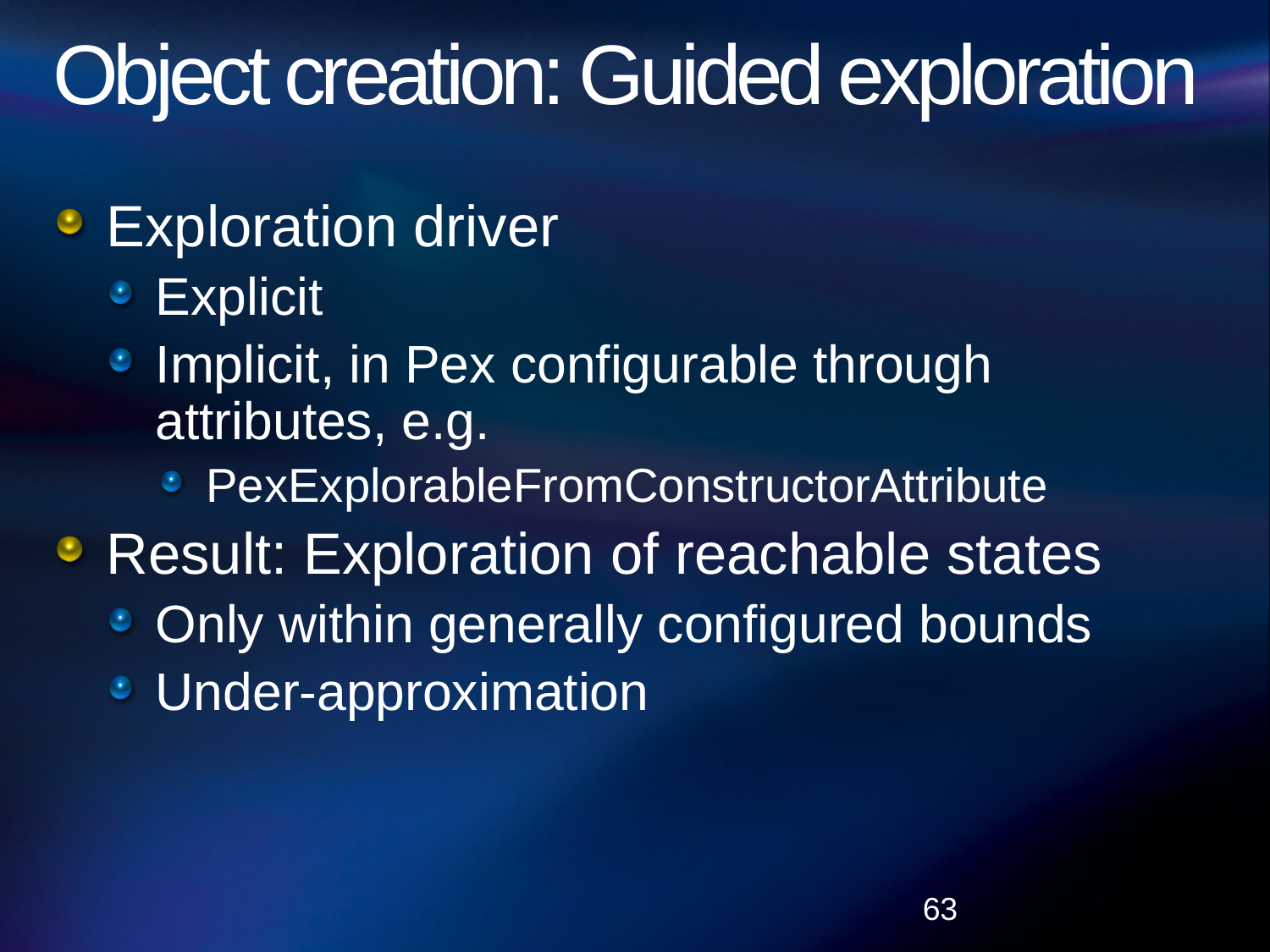

# Object creation: Guided exploration
Exploration driver
Explicit
Implicit, in Pex configurable through attributes, e.g.
PexExplorableFromConstructorAttribute
Result: Exploration of reachable states
Only within generally configured bounds
Under-approximation

63